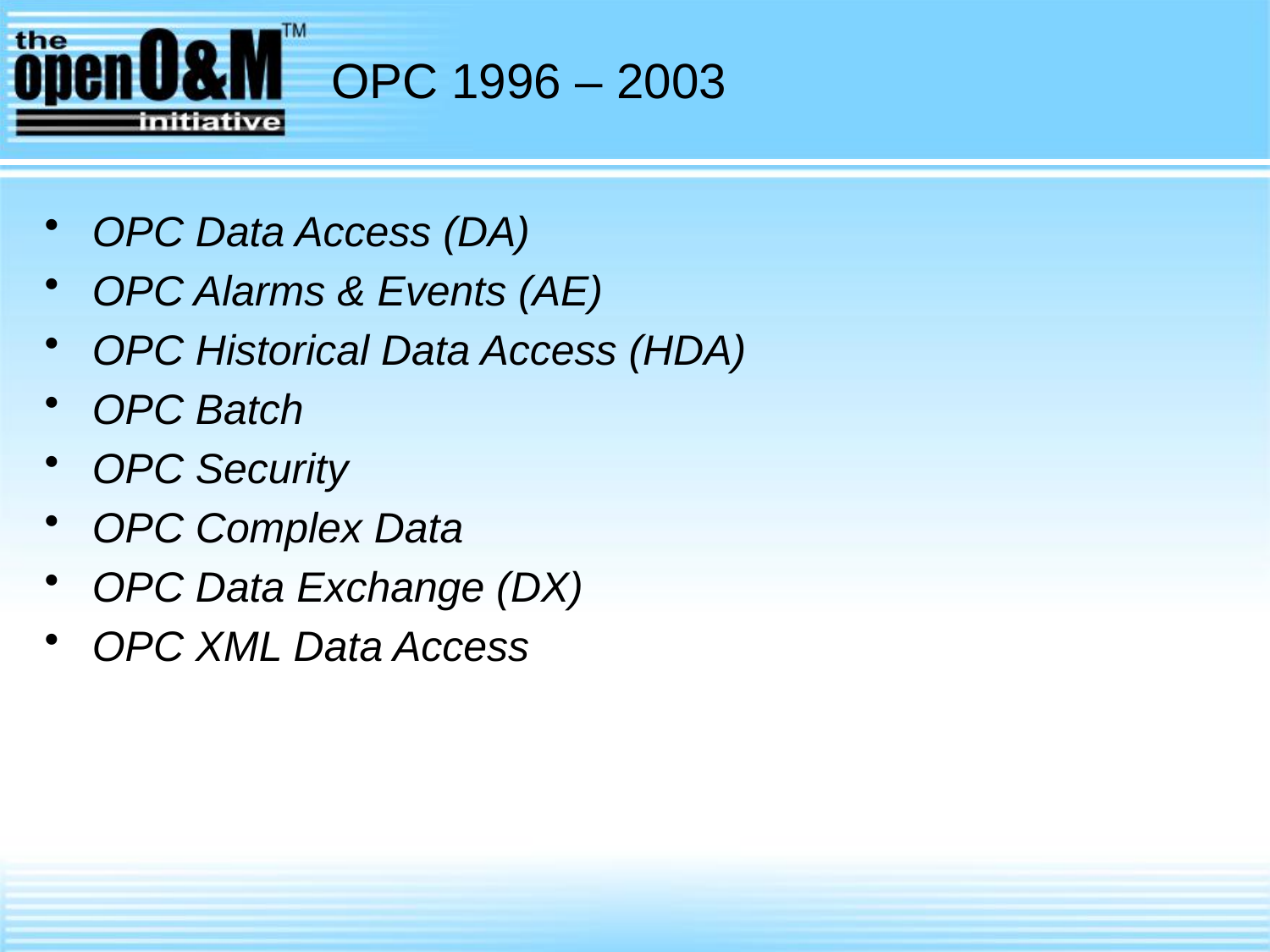

# OPC 1996 – 2003
OPC Data Access (DA)
OPC Alarms & Events (AE)
OPC Historical Data Access (HDA)
OPC Batch
OPC Security
OPC Complex Data
OPC Data Exchange (DX)
OPC XML Data Access